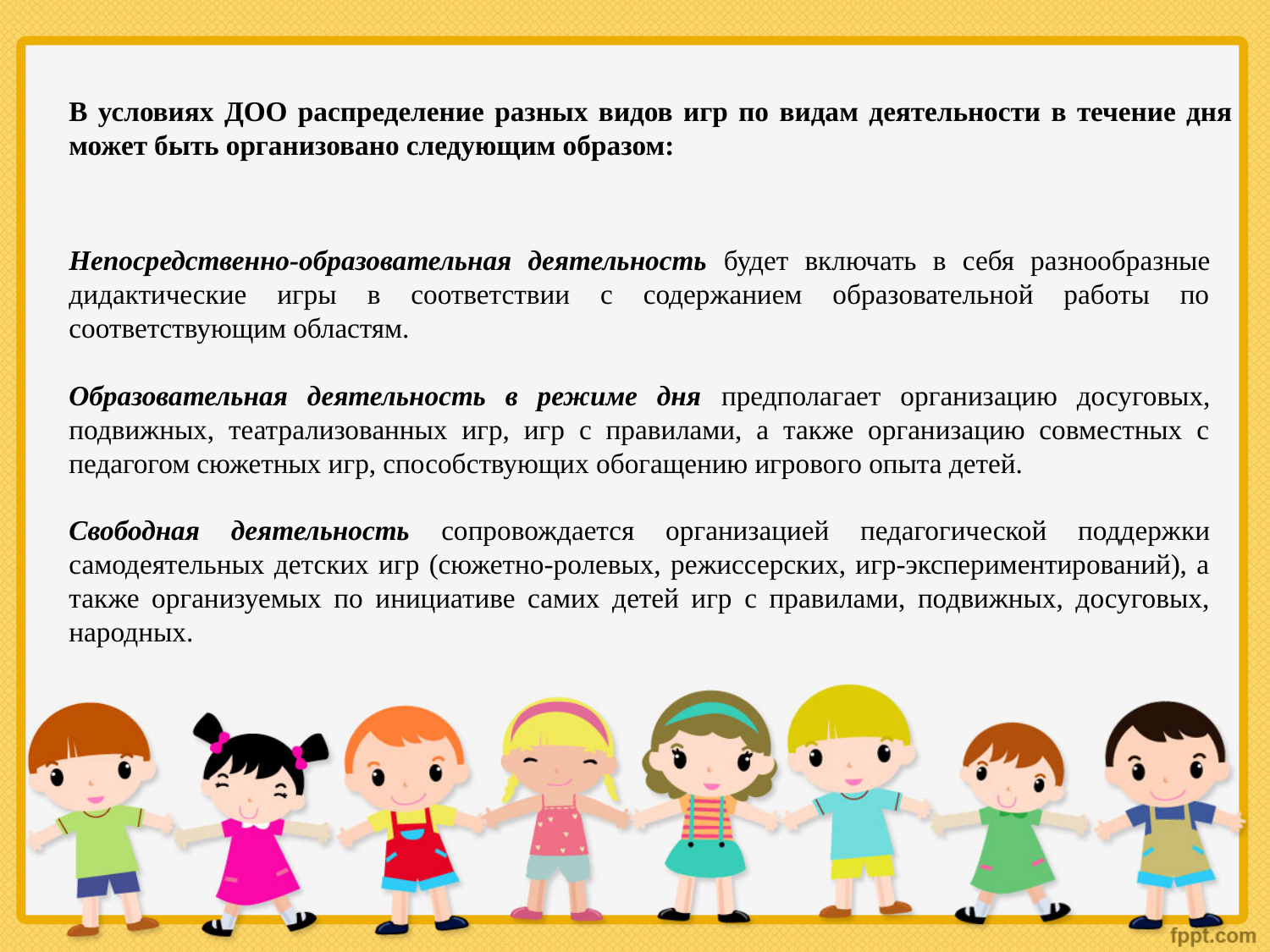

В условиях ДОО распределение разных видов игр по видам деятельности в течение дня может быть организовано следующим образом:
Непосредственно-образовательная деятельность будет включать в себя разнообразные дидактические игры в соответствии с содержанием образовательной работы по соответствующим областям.

Образовательная деятельность в режиме дня предполагает организацию досуговых, подвижных, театрализованных игр, игр с правилами, а также организацию совместных с педагогом сюжетных игр, способствующих обогащению игрового опыта детей.

Свободная деятельность сопровождается организацией педагогической поддержки самодеятельных детских игр (сюжетно-ролевых, режиссерских, игр-экспериментирований), а также организуемых по инициативе самих детей игр с правилами, подвижных, досуговых, народных.